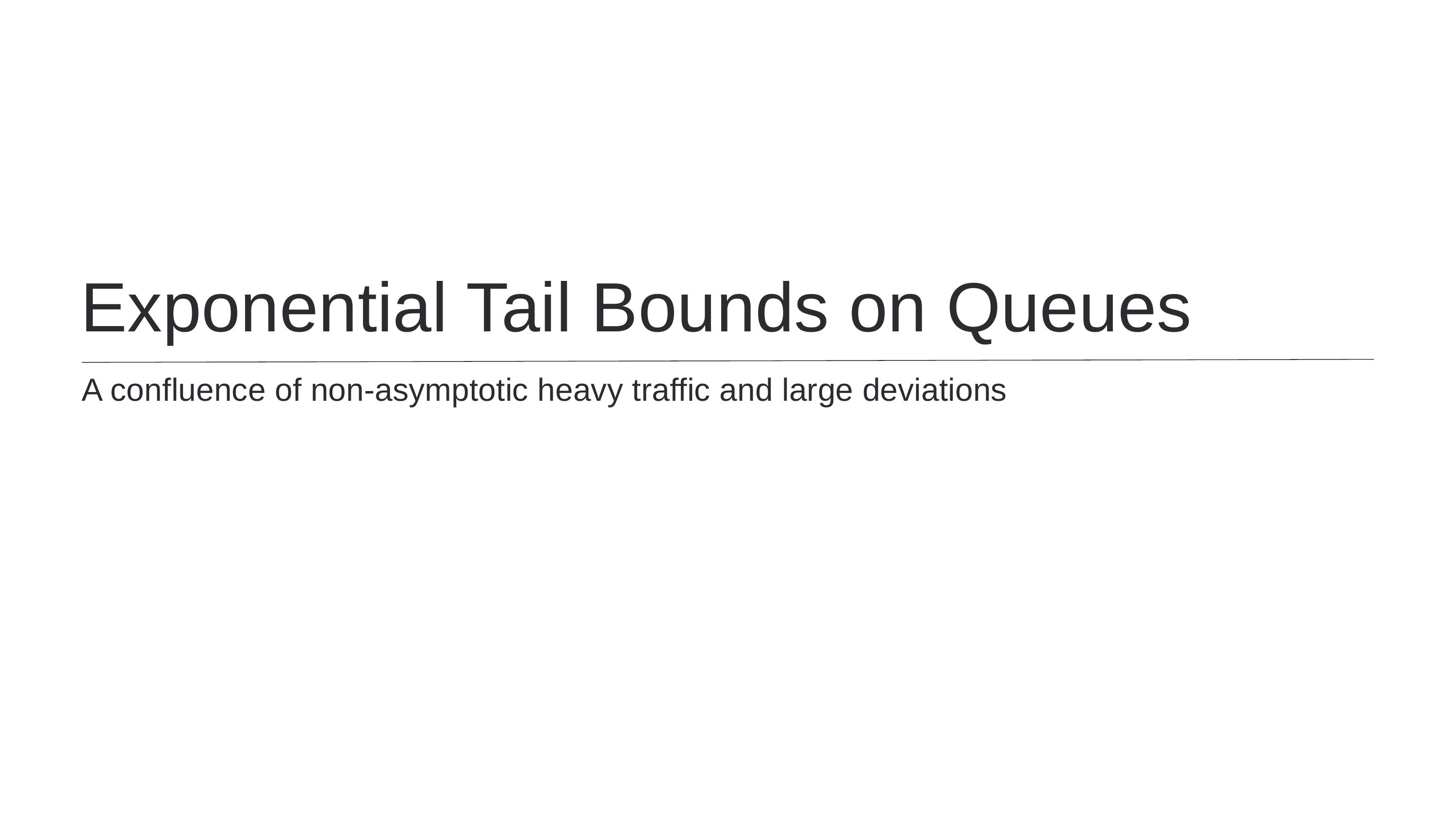

Exponential Tail Bounds on Queues

A confluence of non-asymptotic heavy traffic and large deviations